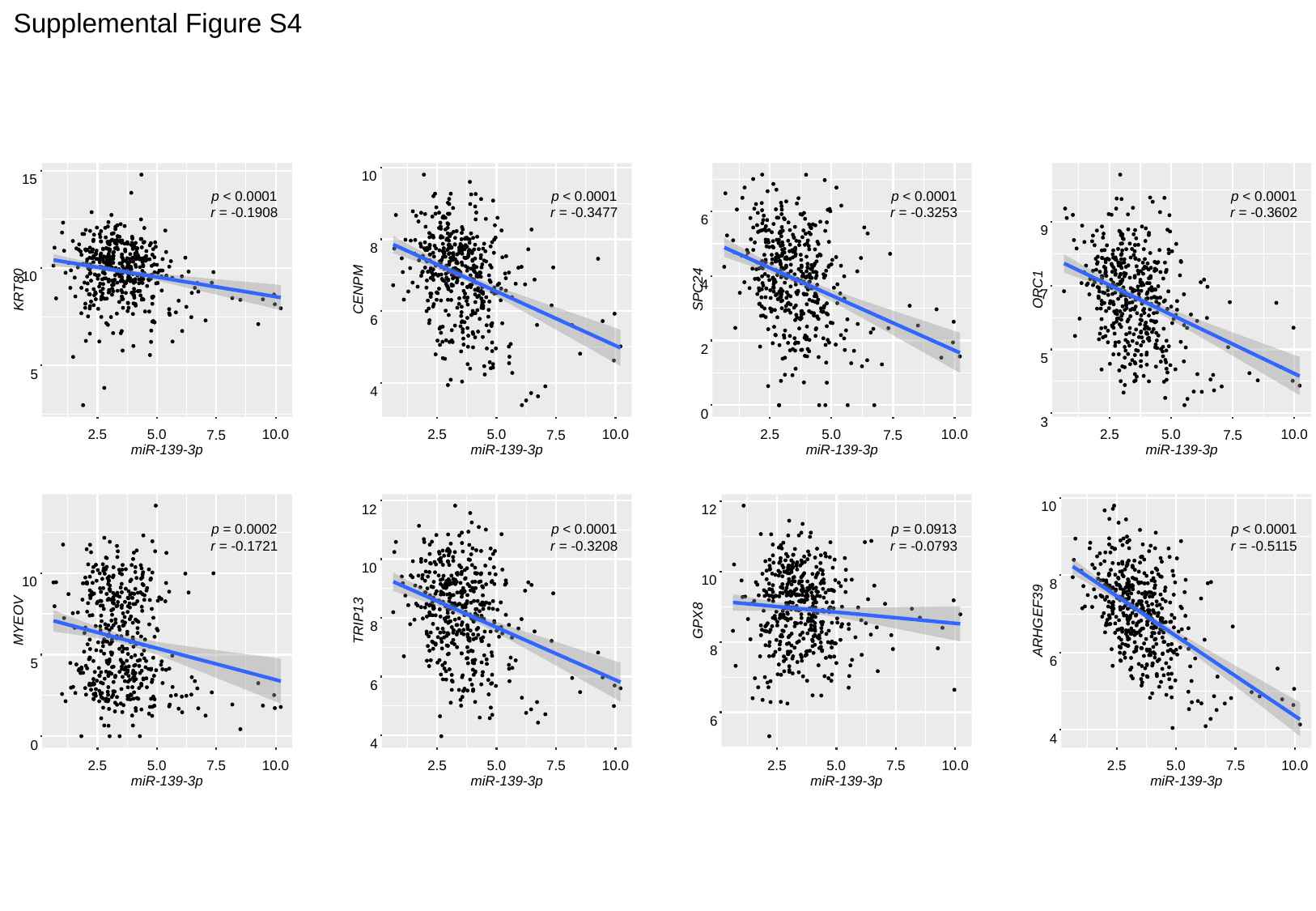

Supplemental Figure S4

15

10

KRT80

5

2.5
5.0
10.0
7.5
miR-139-3p

10

8

CENPM

6

4

2.5
5.0
10.0
7.5
miR-139-3p

6

4

SPC24

2

0

2.5
5.0
10.0
7.5
miR-139-3p

9

7

ORC1

5

3

2.5
5.0
10.0
7.5
miR-139-3p
p < 0.0001
r = -0.1908
p < 0.0001
r = -0.3477
p < 0.0001
r = -0.3253
p < 0.0001
r = -0.3602

10

MYEOV

5

0

2.5
5.0
10.0
7.5
miR-139-3p

12

10

8

TRIP13

6

4

2.5
5.0
10.0
7.5
miR-139-3p

12

10

GPX8

8

6

2.5
5.0
10.0
7.5
miR-139-3p

10

8

ARHGEF39

6

4

2.5
5.0
10.0
7.5
miR-139-3p
p = 0.0002
r = -0.1721
p < 0.0001
r = -0.3208
p = 0.0913
r = -0.0793
p < 0.0001
r = -0.5115